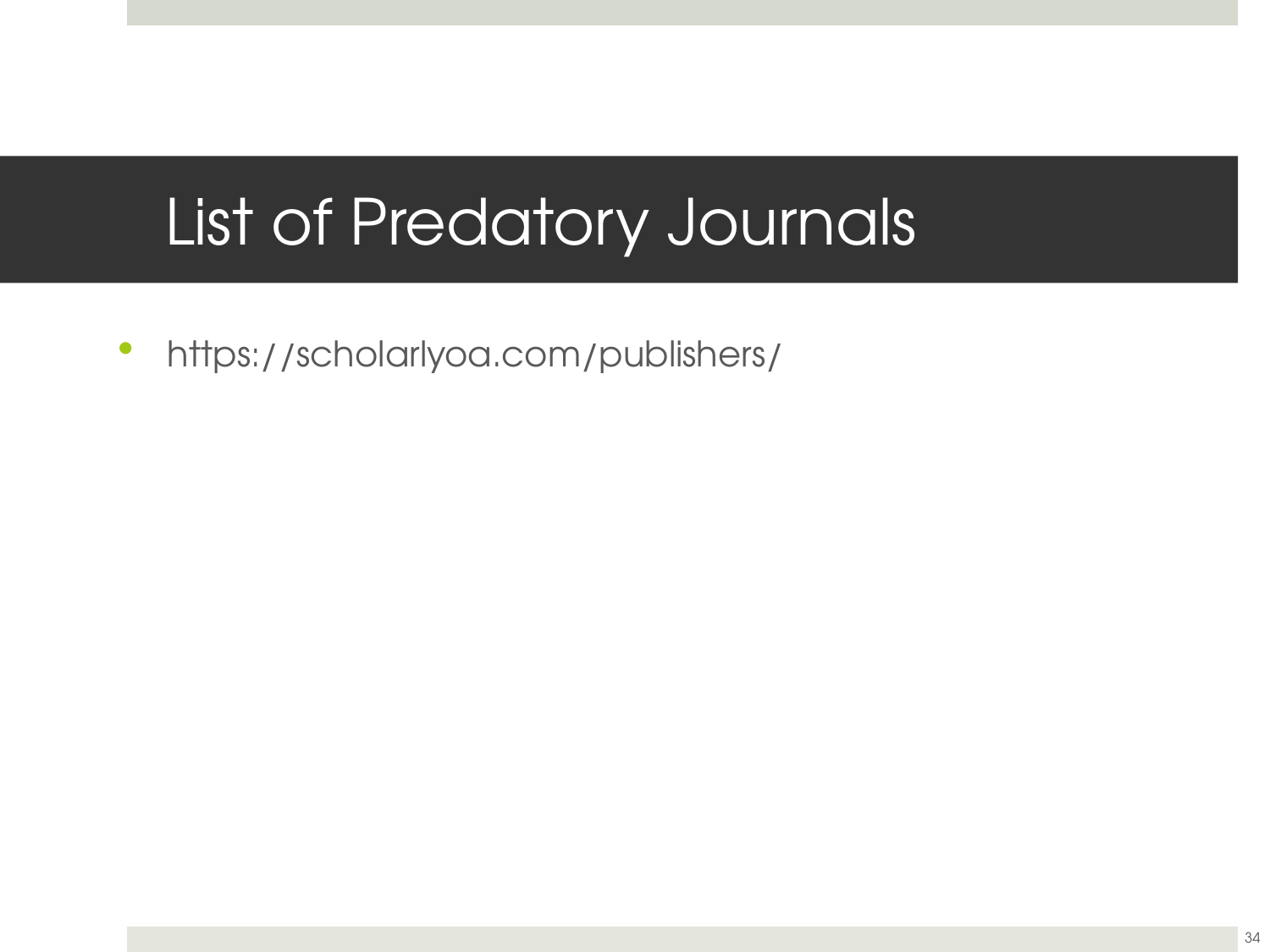

# List of Predatory Journals
https://scholarlyoa.com/publishers/
34